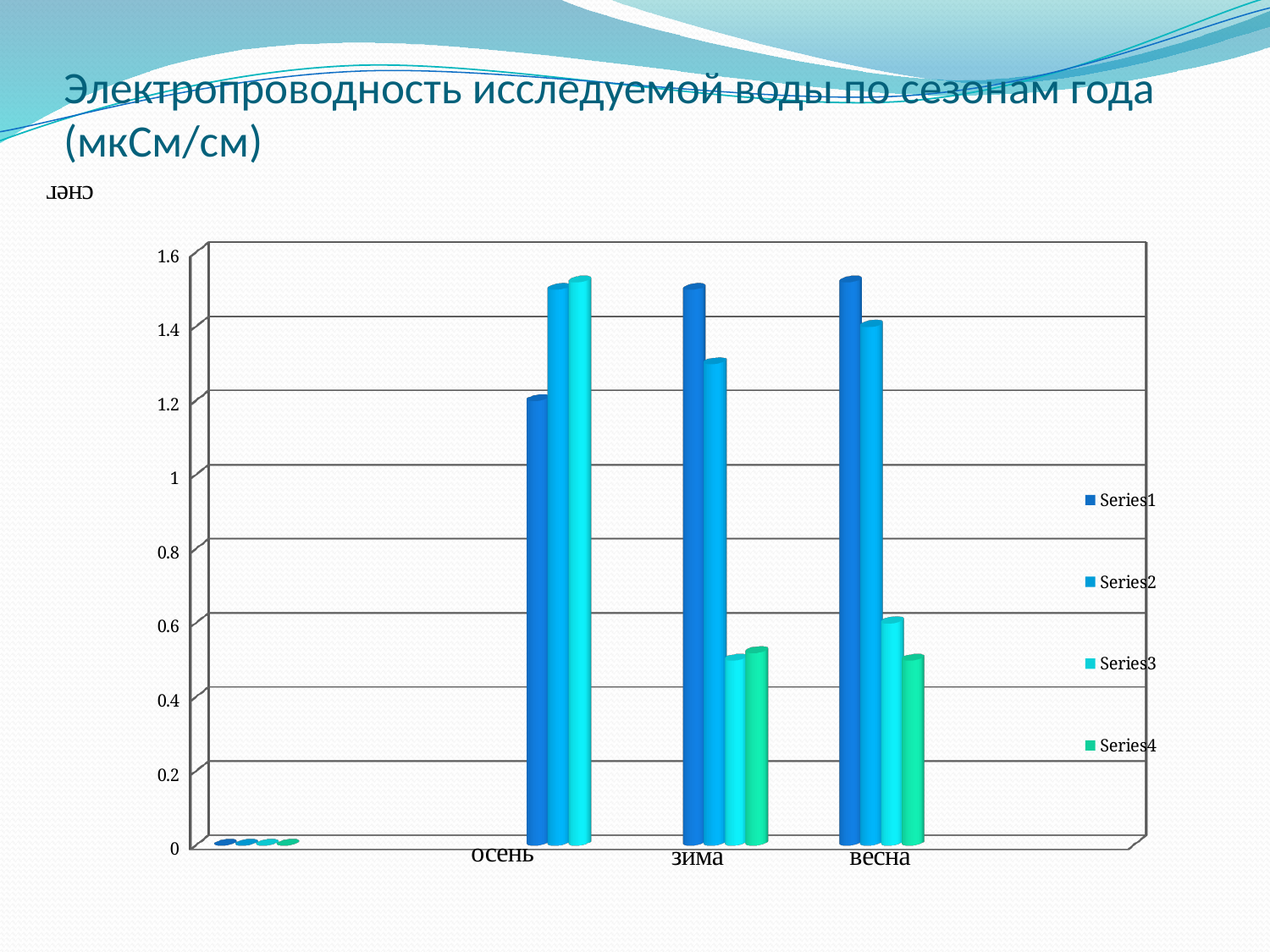

# Электропроводность исследуемой воды по сезонам года (мкСм/см)

[unsupported chart]